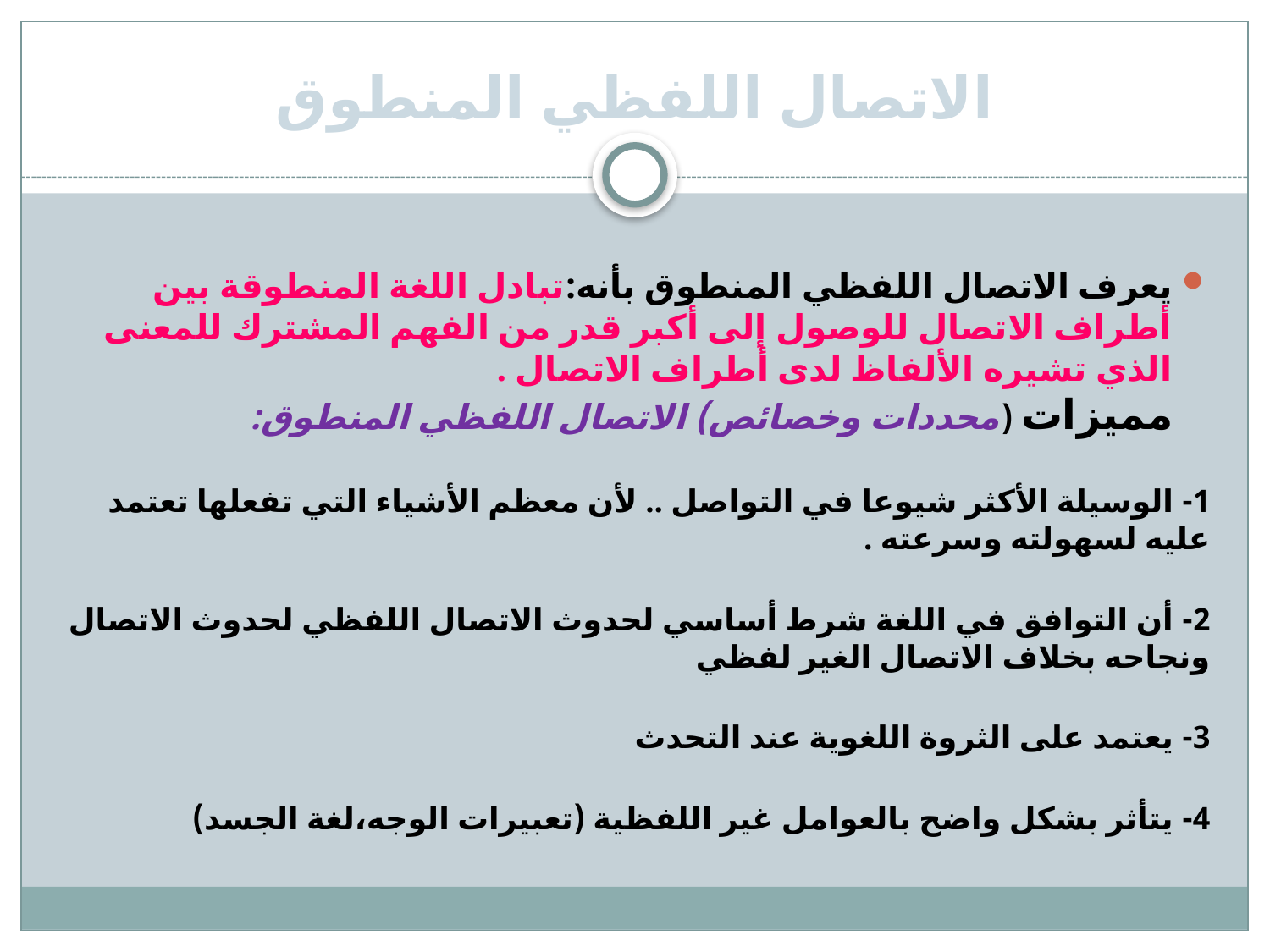

# الاتصال اللفظي المنطوق

يعرف الاتصال اللفظي المنطوق بأنه:تبادل اللغة المنطوقة بين أطراف الاتصال للوصول إلى أكبر قدر من الفهم المشترك للمعنى الذي تشيره الألفاظ لدى أطراف الاتصال .
مميزات (محددات وخصائص) الاتصال اللفظي المنطوق:
1- الوسيلة الأكثر شيوعا في التواصل .. لأن معظم الأشياء التي تفعلها تعتمد عليه لسهولته وسرعته .
2- أن التوافق في اللغة شرط أساسي لحدوث الاتصال اللفظي لحدوث الاتصال ونجاحه بخلاف الاتصال الغير لفظي
3- يعتمد على الثروة اللغوية عند التحدث
4- يتأثر بشكل واضح بالعوامل غير اللفظية (تعبيرات الوجه،لغة الجسد)